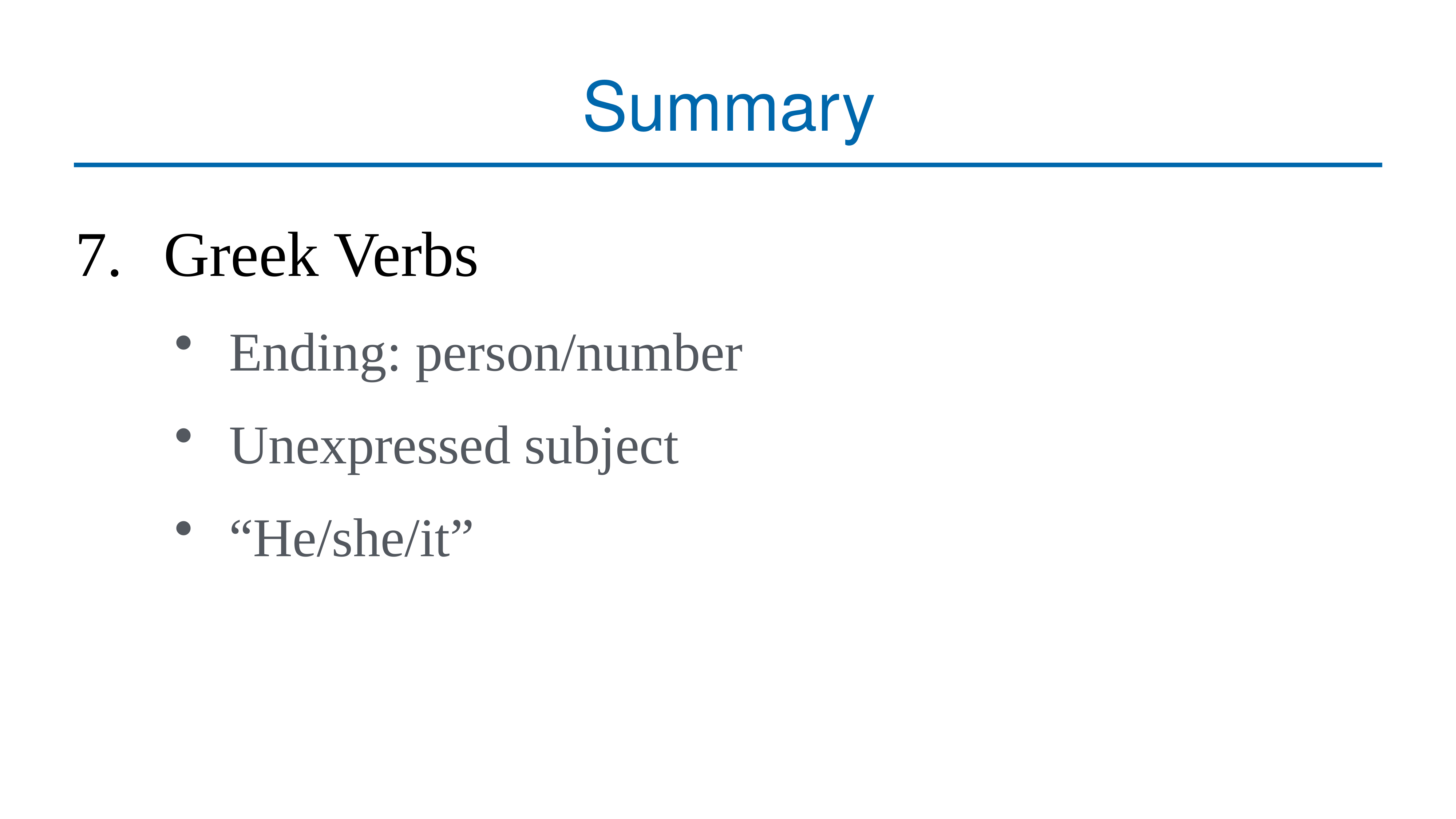

# Summary
Greek Verbs
Ending: person/number
Unexpressed subject
“He/she/it”